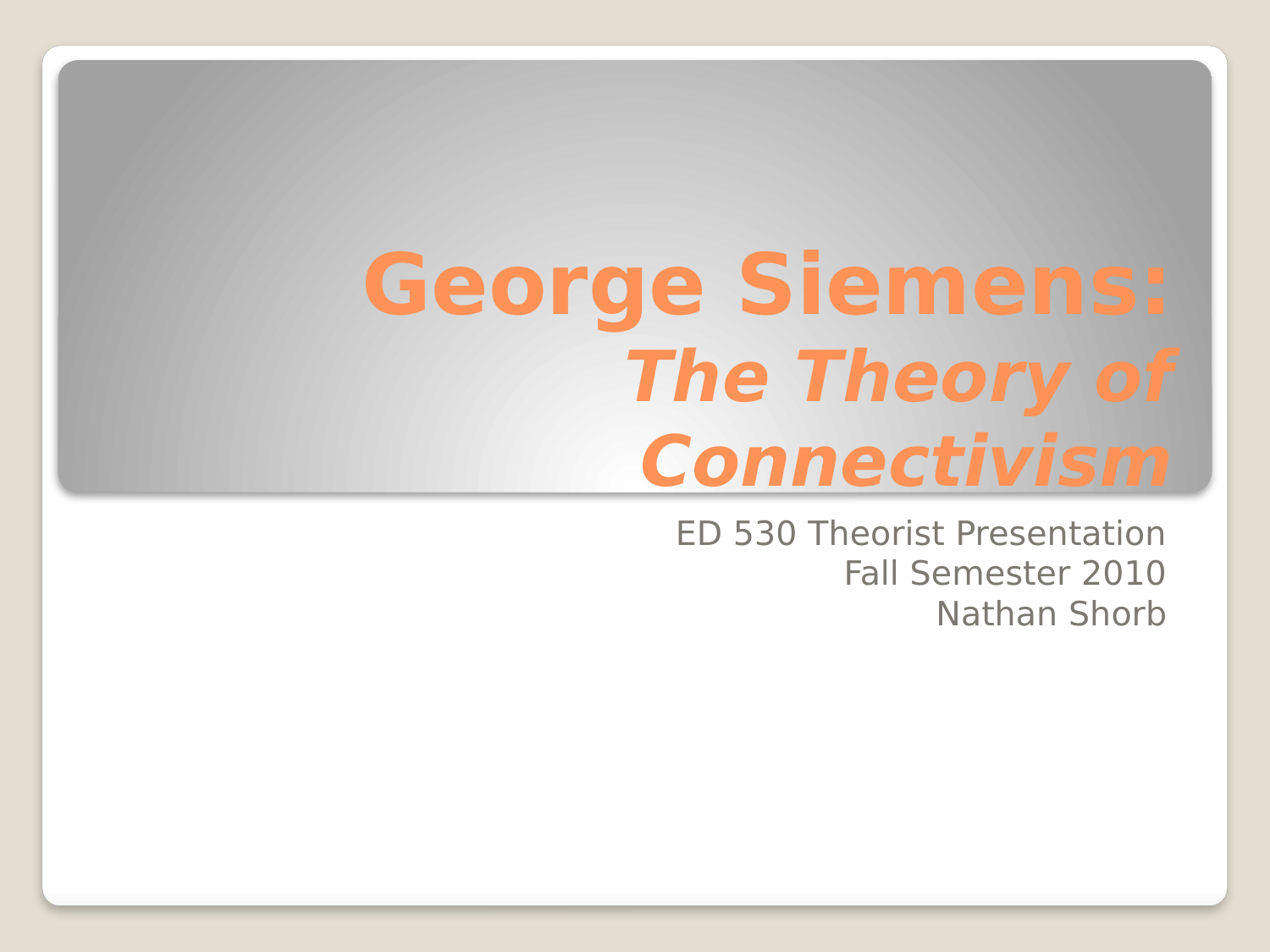

# George Siemens: The Theory of Connectivism
ED 530 Theorist Presentation
Fall Semester 2010
Nathan Shorb